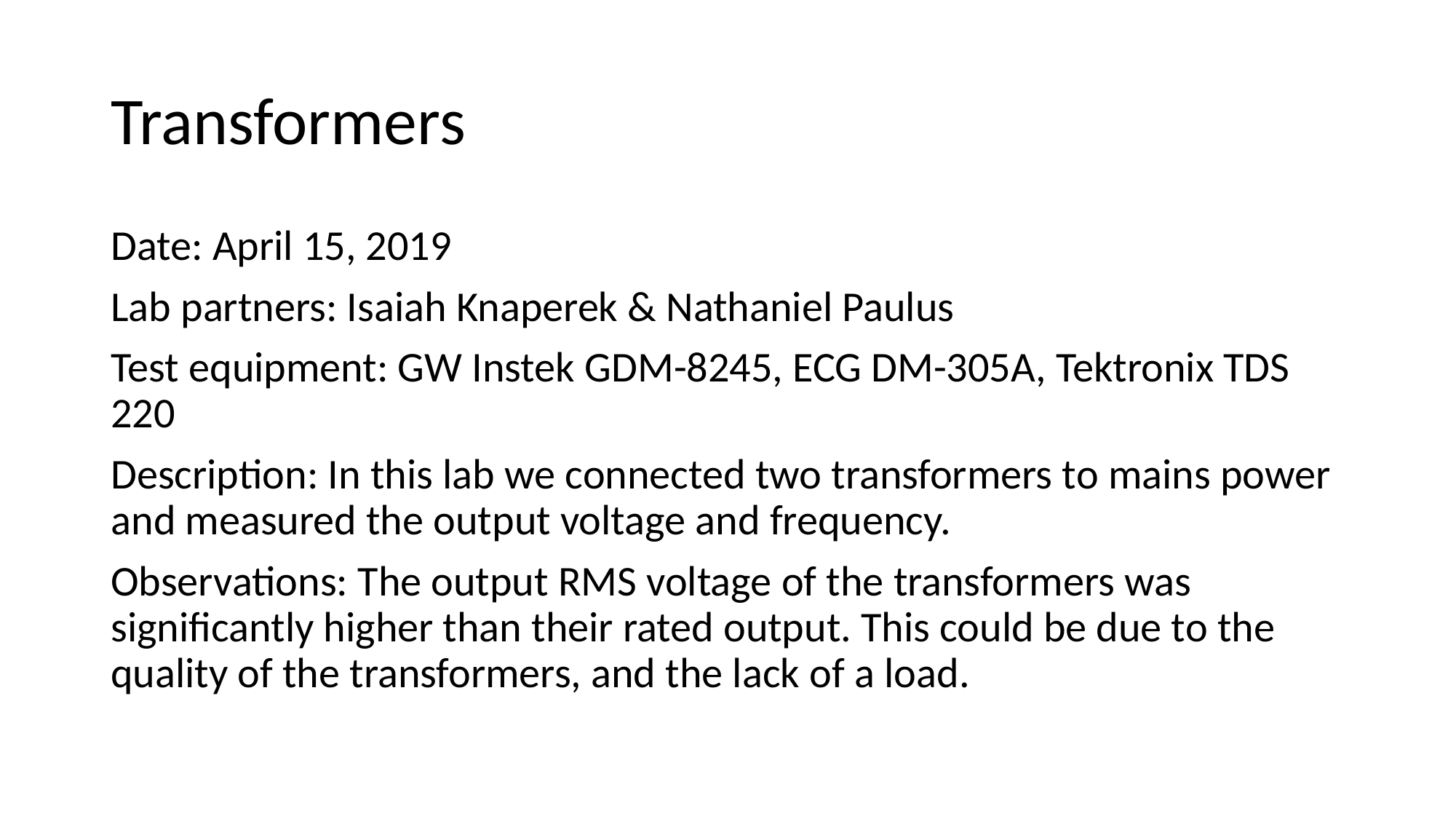

# Transformers
Date: April 15, 2019
Lab partners: Isaiah Knaperek & Nathaniel Paulus
Test equipment: GW Instek GDM-8245, ECG DM-305A, Tektronix TDS 220
Description: In this lab we connected two transformers to mains power and measured the output voltage and frequency.
Observations: The output RMS voltage of the transformers was significantly higher than their rated output. This could be due to the quality of the transformers, and the lack of a load.